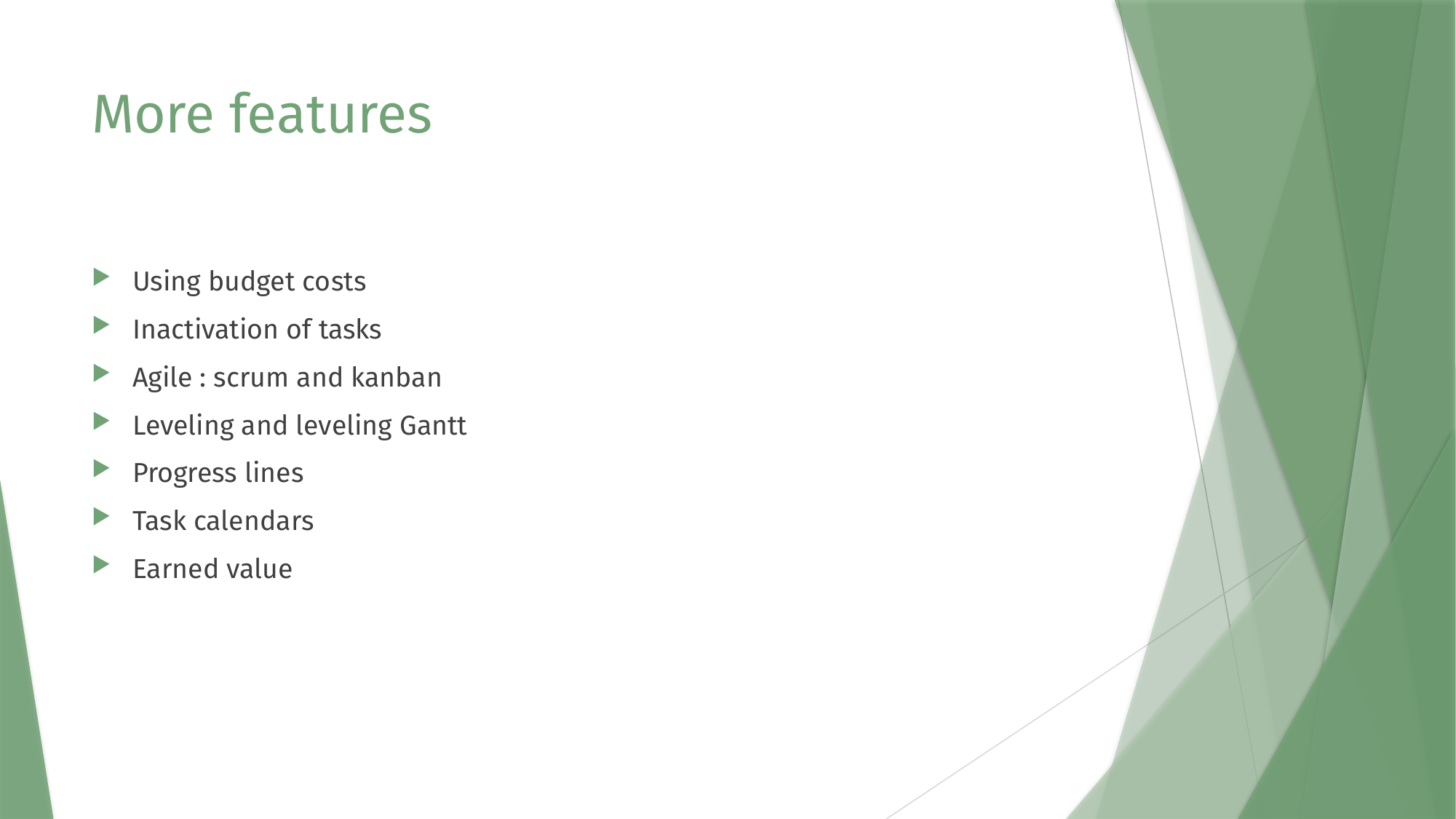

# More features
Using budget costs
Inactivation of tasks
Agile : scrum and kanban
Leveling and leveling Gantt
Progress lines
Task calendars
Earned value